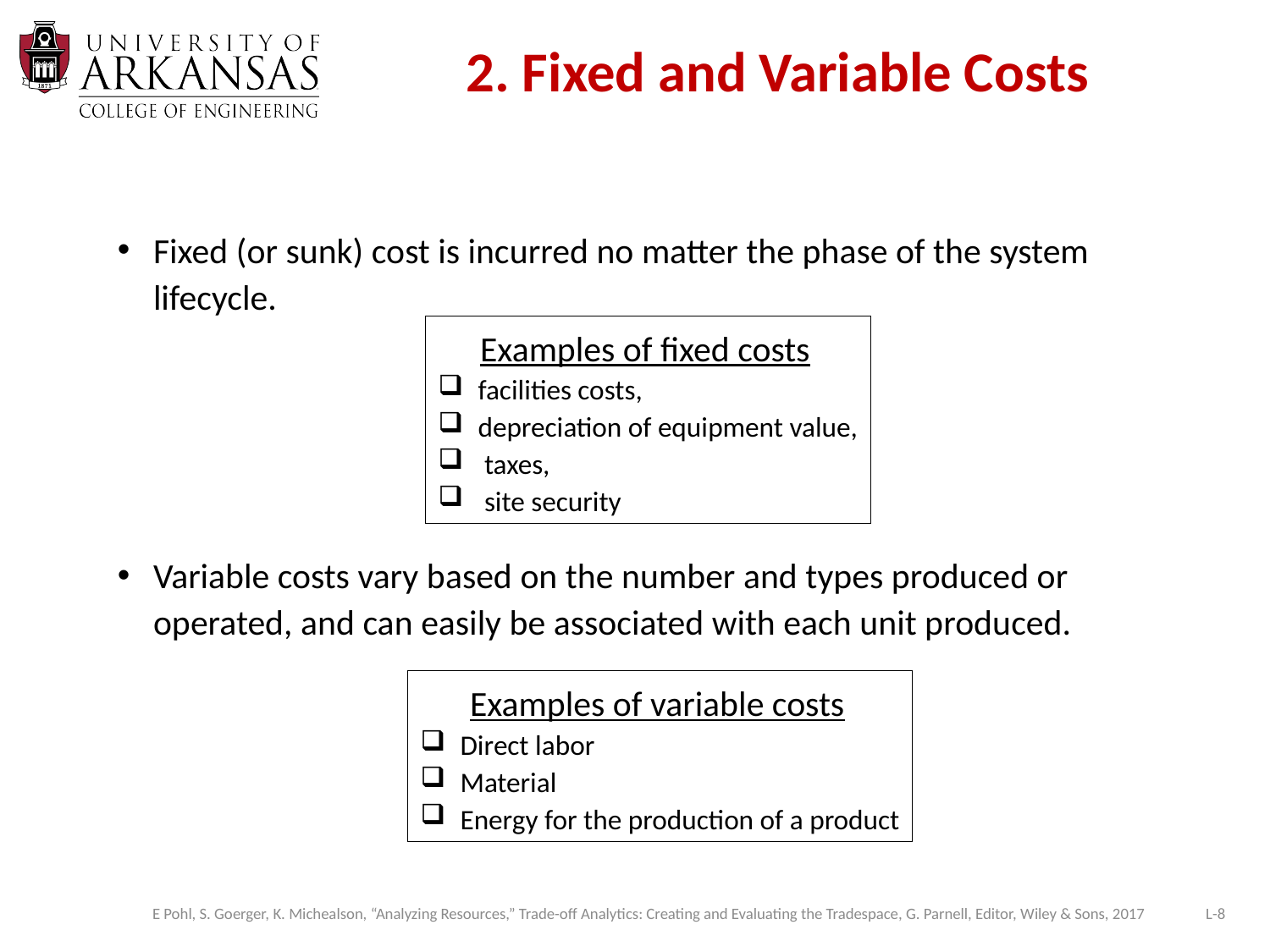

# 2. Fixed and Variable Costs
Fixed (or sunk) cost is incurred no matter the phase of the system lifecycle.

Variable costs vary based on the number and types produced or operated, and can easily be associated with each unit produced.
Examples of fixed costs
facilities costs,
depreciation of equipment value,
 taxes,
 site security

Examples of variable costs
Direct labor
Material
Energy for the production of a product
L-8
E Pohl, S. Goerger, K. Michealson, “Analyzing Resources,” Trade-off Analytics: Creating and Evaluating the Tradespace, G. Parnell, Editor, Wiley & Sons, 2017